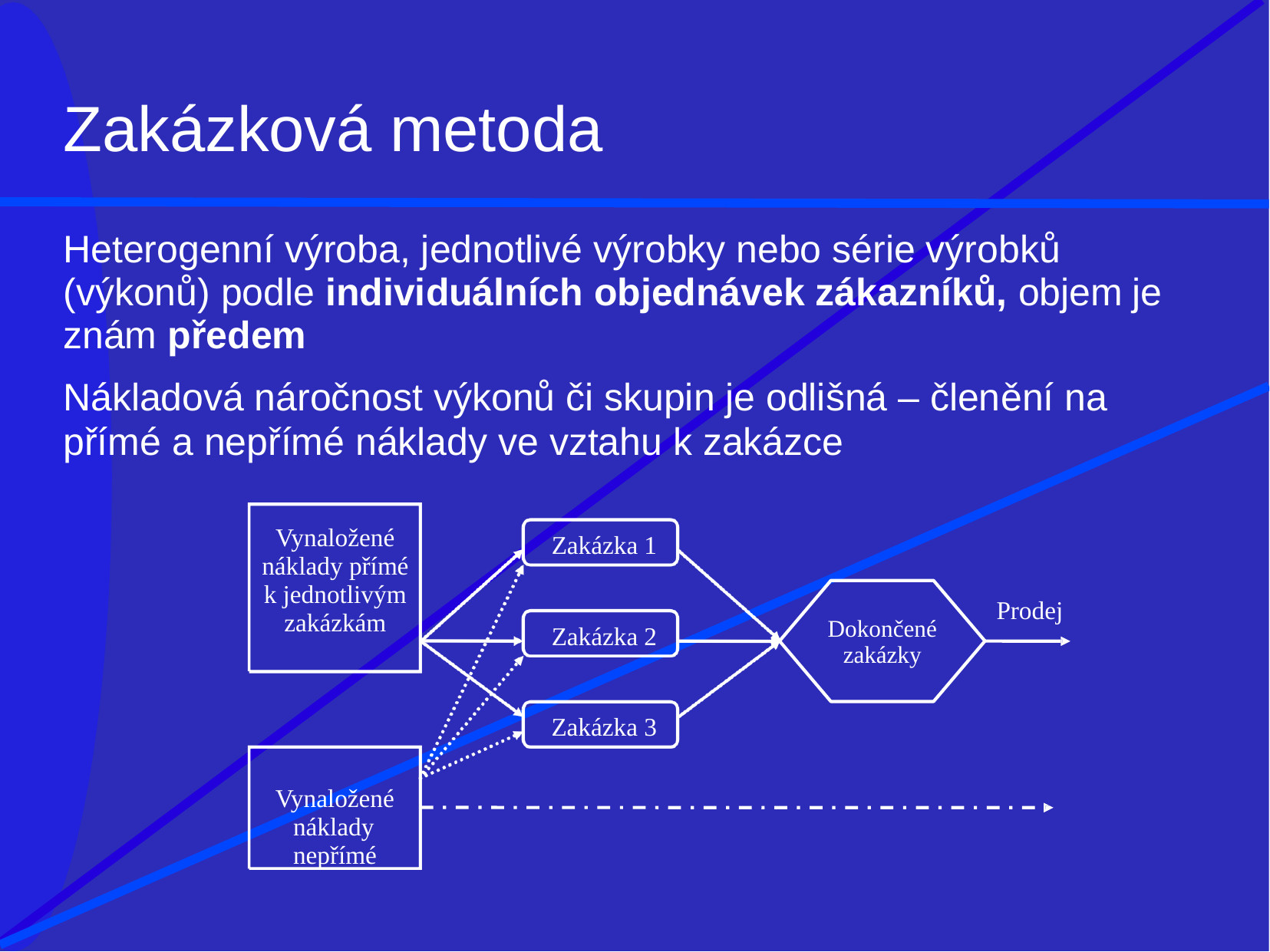

# Zakázková metoda
Heterogenní výroba, jednotlivé výrobky nebo série výrobků (výkonů) podle individuálních objednávek zákazníků, objem je znám předem
Nákladová náročnost výkonů či skupin je odlišná – členění na
přímé a nepřímé náklady ve vztahu k zakázce

Vynaložené náklady přímé k jednotlivým zakázkám
Zakázka 1

Prodej
Dokončené zakázky
Zakázka 2

Zakázka 3

Vynaložené náklady nepřímé